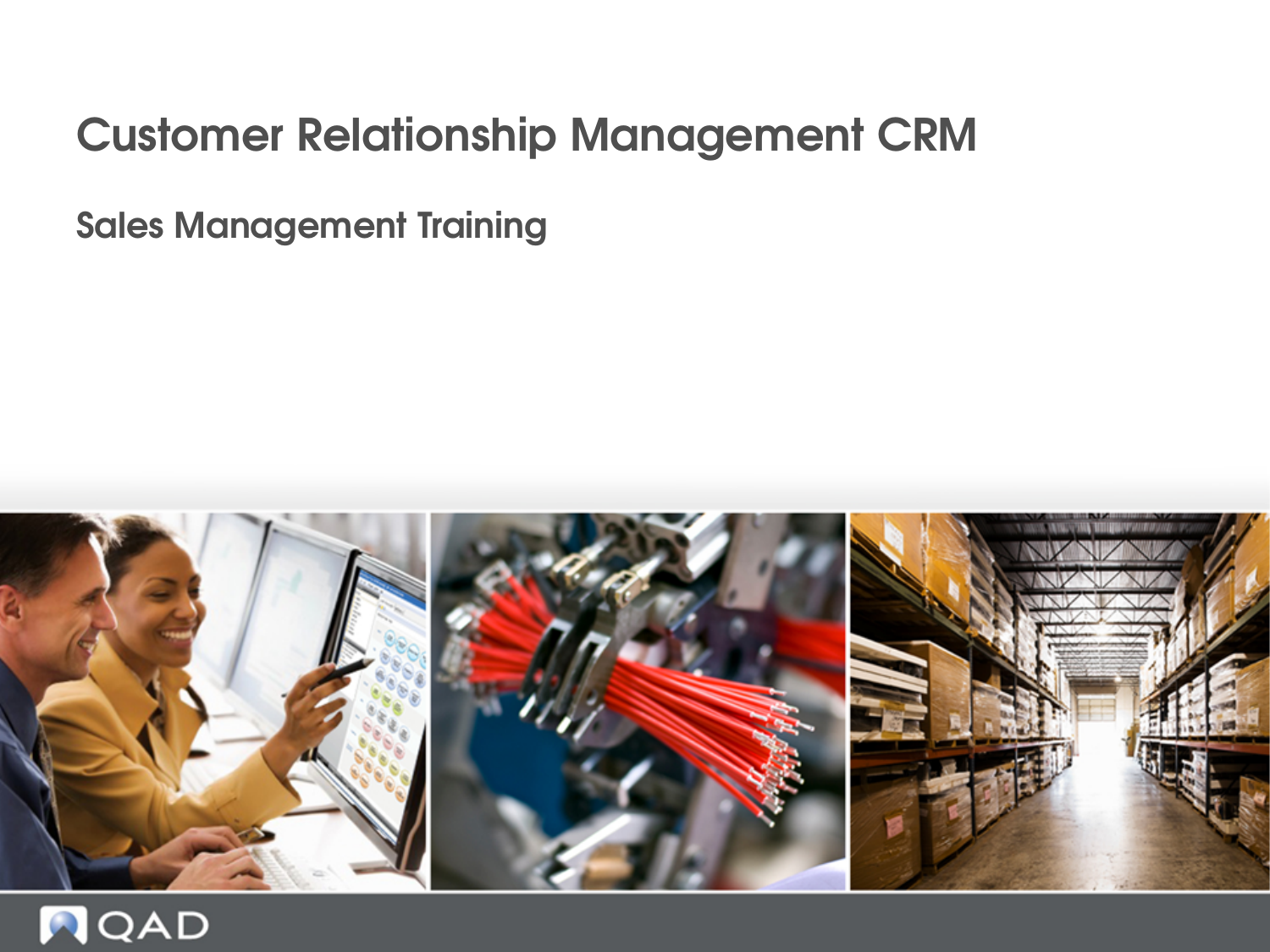

# Customer Relationship Management CRM
Sales Management Training